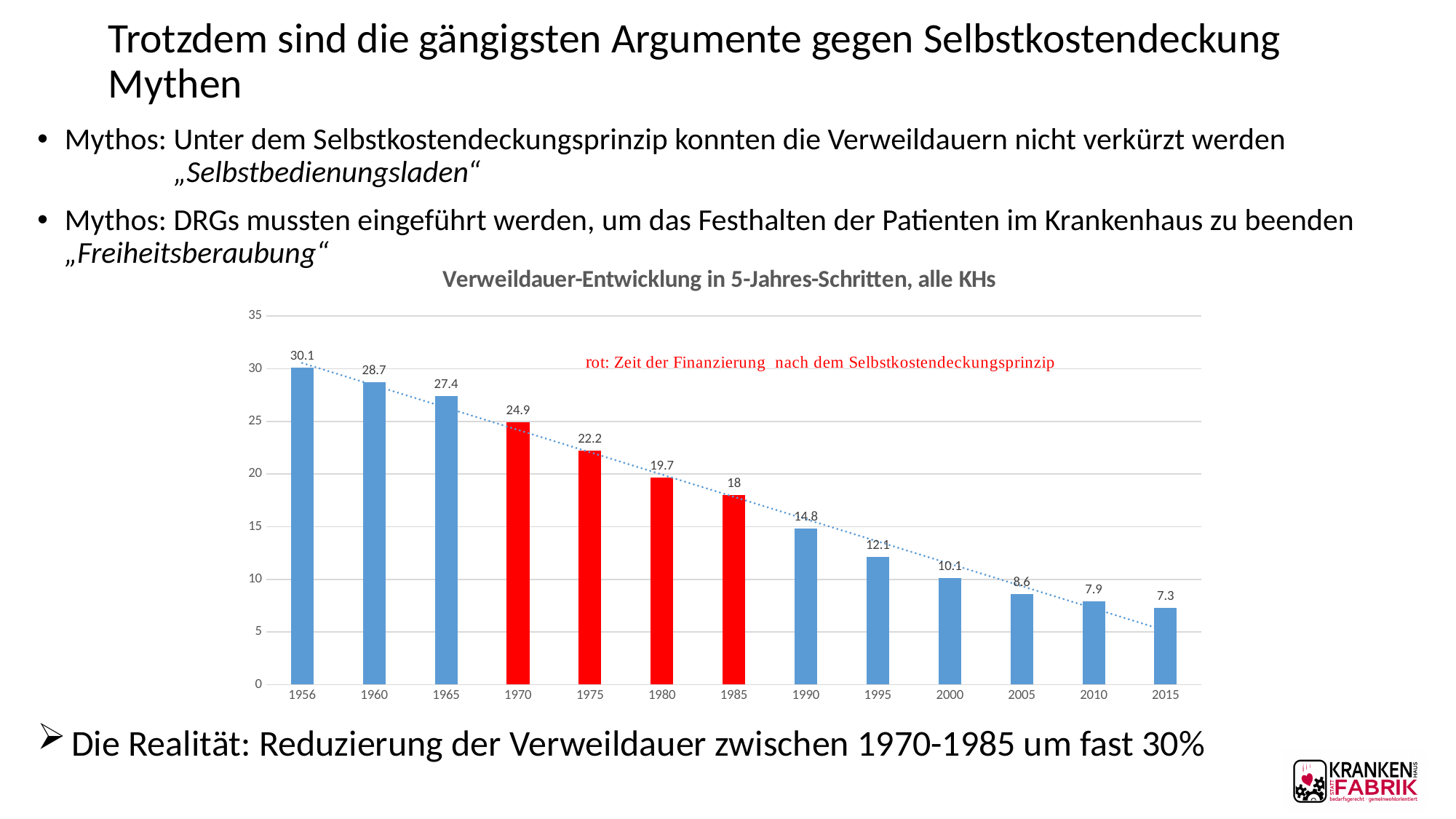

# Trotzdem sind die gängigsten Argumente gegen Selbstkostendeckung Mythen
Mythos: Unter dem Selbstkostendeckungsprinzip konnten die Verweildauern nicht verkürzt werden 		„Selbstbedienungsladen“
Mythos: DRGs mussten eingeführt werden, um das Festhalten der Patienten im Krankenhaus zu beenden 	„Freiheitsberaubung“

### Chart: Verweildauer-Entwicklung in 5-Jahres-Schritten, alle KHs

| Category |  |
|---|---|
| 1956 | 30.1 |
| 1960 | 28.7 |
| 1965 | 27.4 |
| 1970 | 24.9 |
| 1975 | 22.2 |
| 1980 | 19.7 |
| 1985 | 18.0 |
| 1990 | 14.8 |
| 1995 | 12.1 |
| 2000 | 10.1 |
| 2005 | 8.6 |
| 2010 | 7.9 |
| 2015 | 7.3 |
Die Realität: Reduzierung der Verweildauer zwischen 1970-1985 um fast 30%